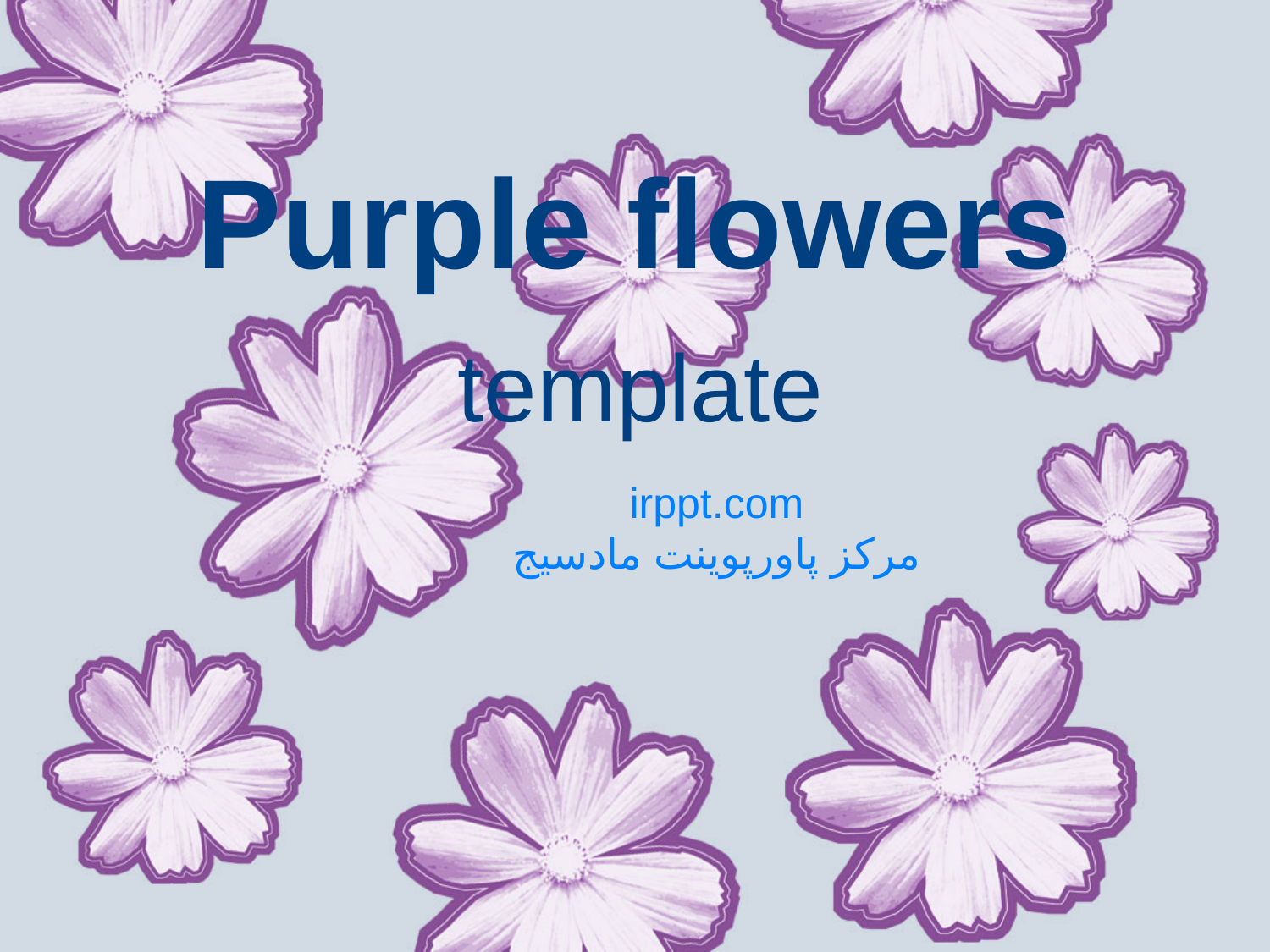

# Purple flowers

template
irppt.com
مرکز پاورپوینت مادسیج